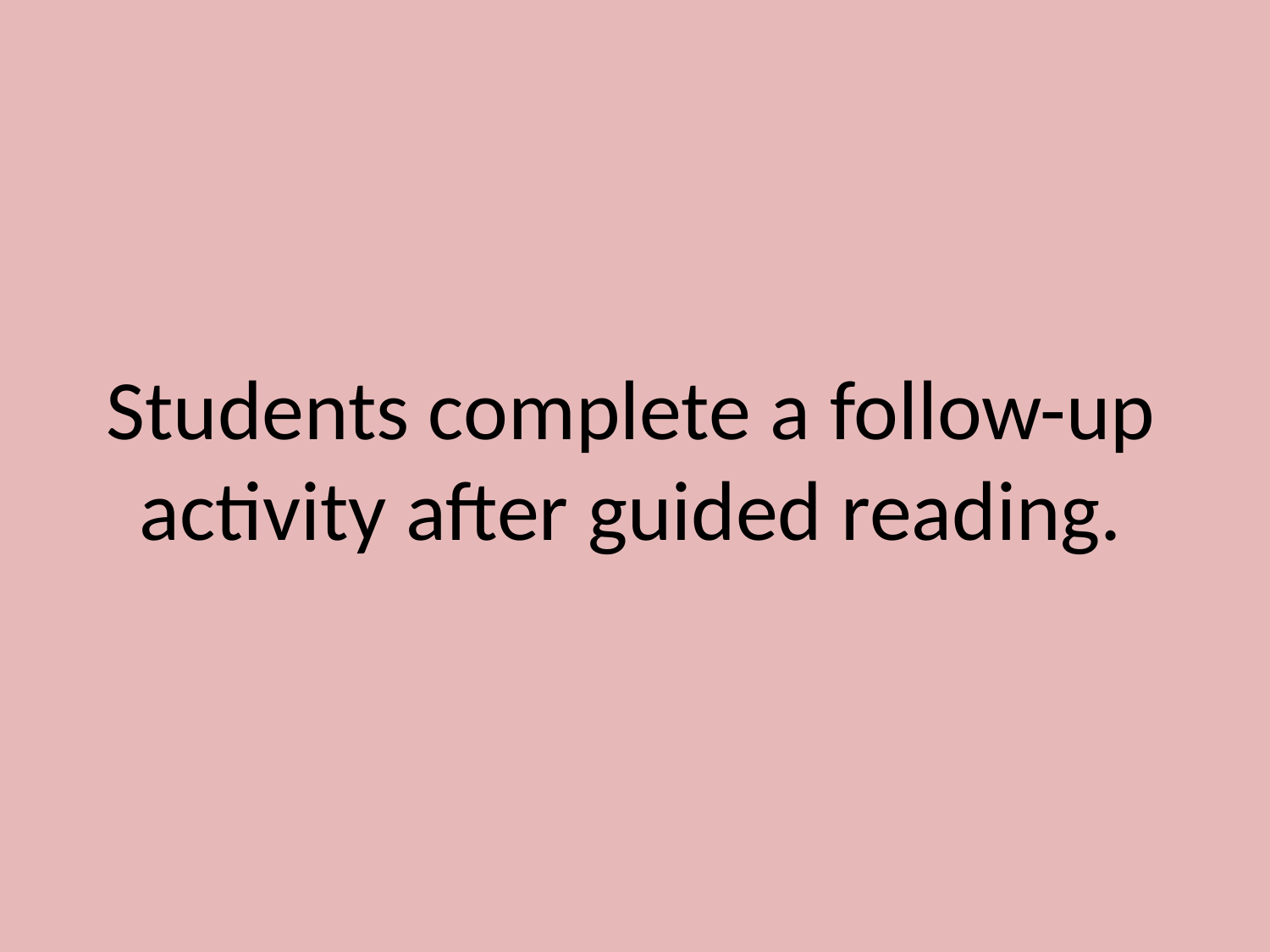

# Students complete a follow-up activity after guided reading.